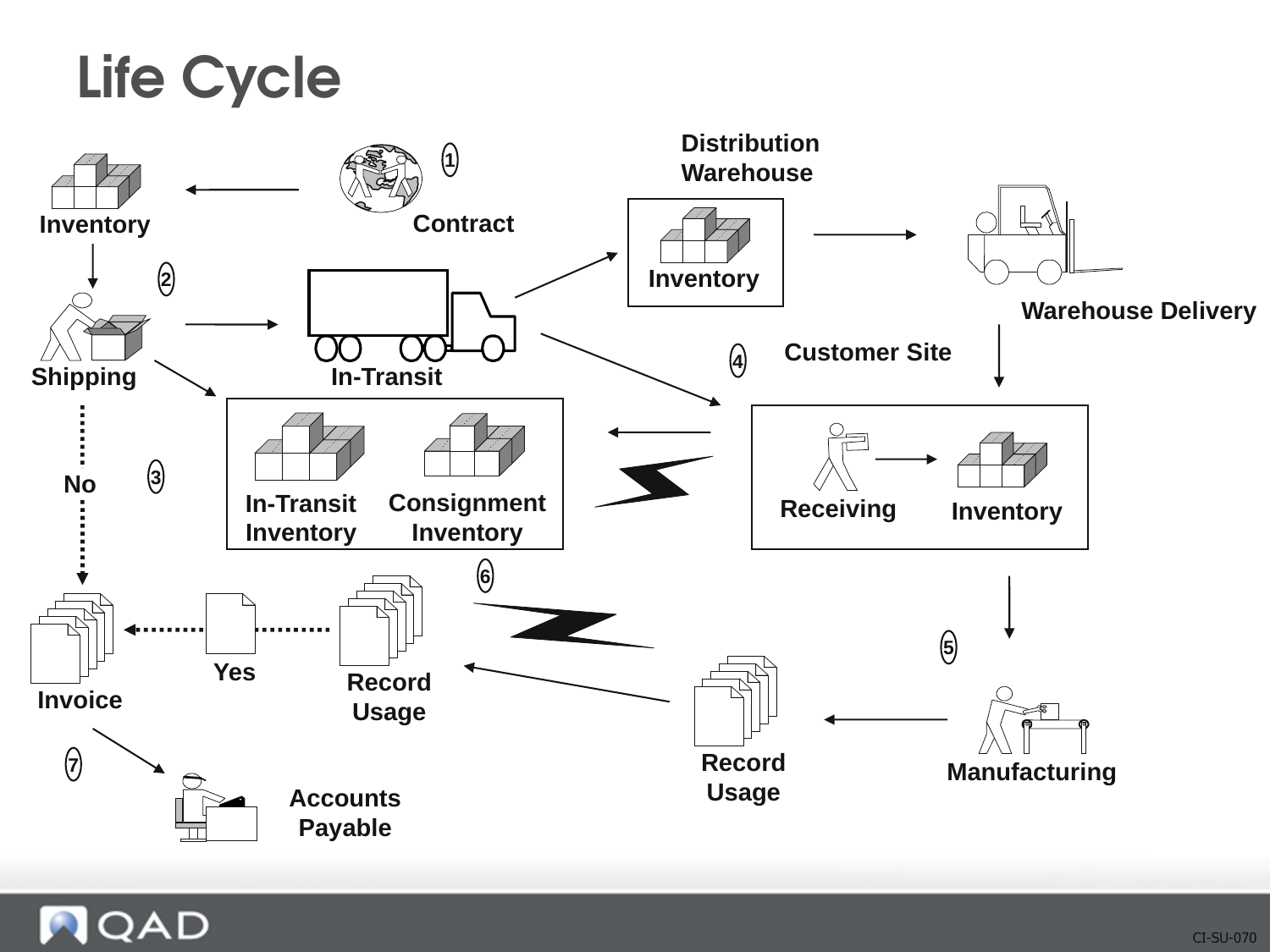

# Life Cycle
Distribution
Warehouse
1

Contract

Inventory

Inventory
2

Customer Site
4
Shipping

In-Transit

3
No
Consignment
Inventory
In-Transit
Inventory
Receiving
Inventory

6

5

Yes

Record
Usage
Invoice

Record
Usage
7
Manufacturing

Accounts
Payable
Warehouse Delivery
CI-SU-070